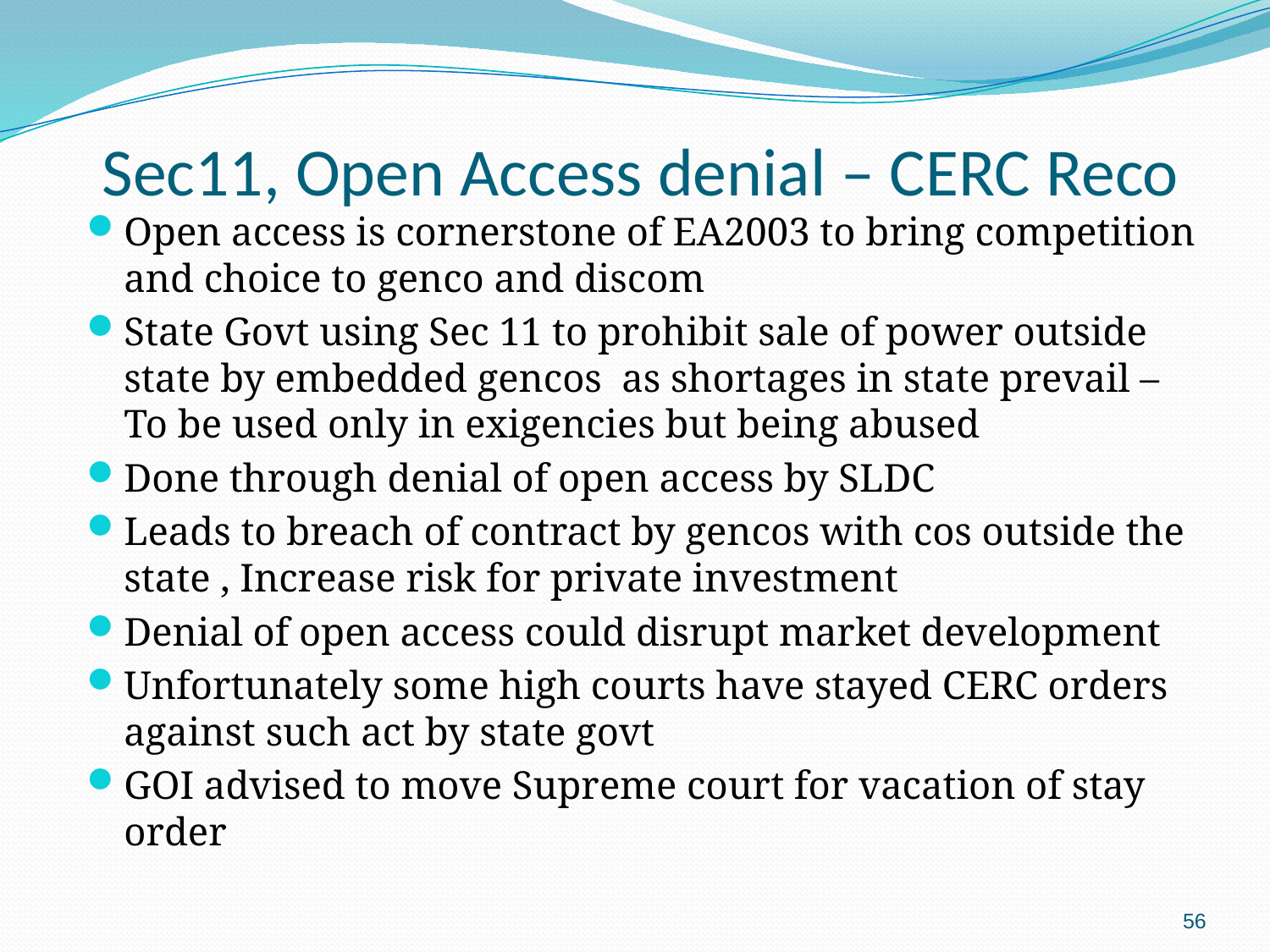

# Sec11, Open Access denial – CERC Reco
Open access is cornerstone of EA2003 to bring competition and choice to genco and discom
State Govt using Sec 11 to prohibit sale of power outside state by embedded gencos  as shortages in state prevail – To be used only in exigencies but being abused
Done through denial of open access by SLDC
Leads to breach of contract by gencos with cos outside the state , Increase risk for private investment
Denial of open access could disrupt market development
Unfortunately some high courts have stayed CERC orders against such act by state govt
GOI advised to move Supreme court for vacation of stay order

56